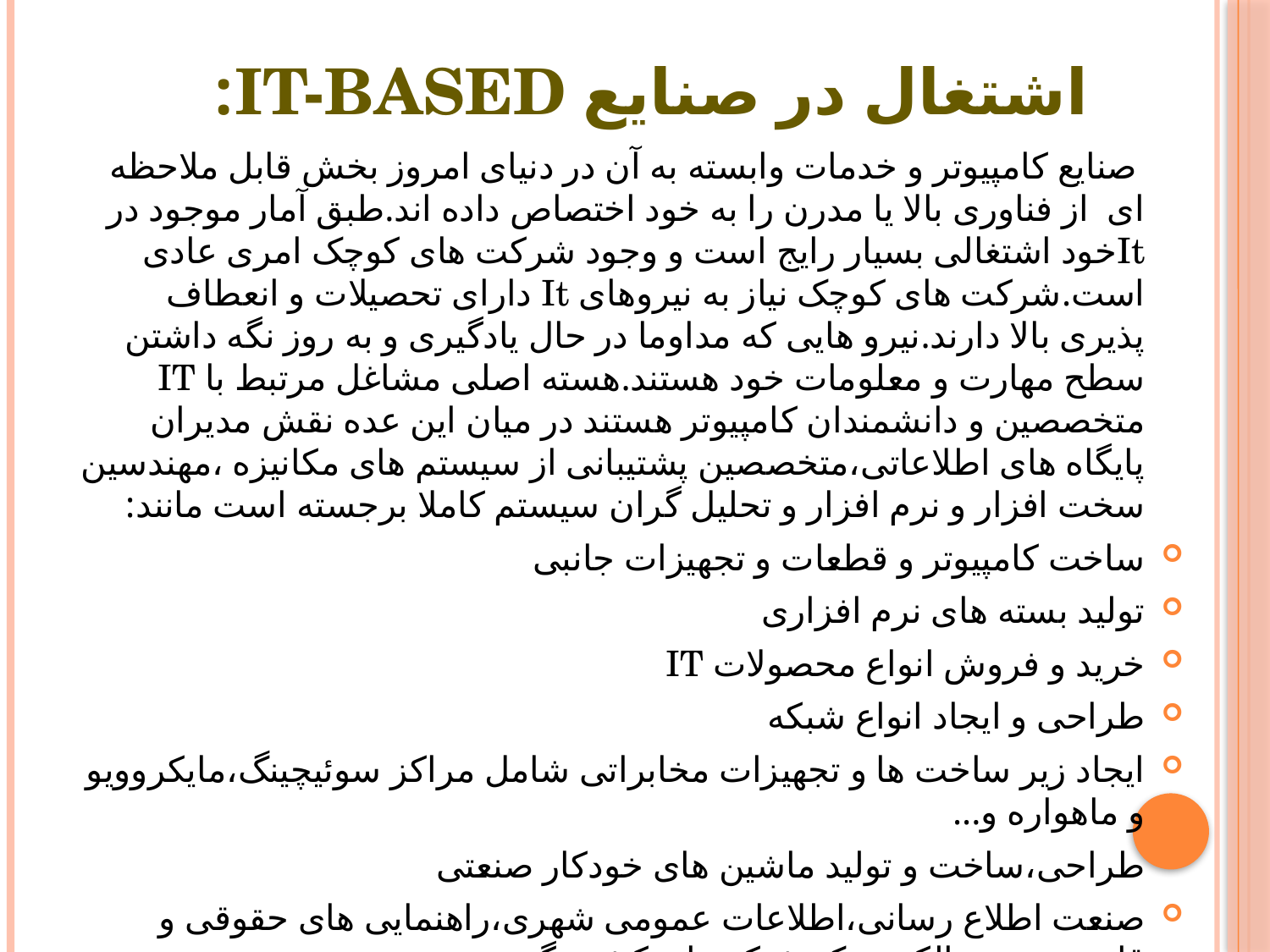

# اشتغال در صنایع IT-BASED:
     صنایع کامپیوتر و خدمات وابسته به آن در دنیای امروز بخش قابل ملاحظه ای  از فناوری بالا یا مدرن را به خود اختصاص داده اند.طبق آمار موجود در Itخود اشتغالی بسیار رایج است و وجود شرکت های کوچک امری عادی است.شرکت های کوچک نیاز به نیروهای It دارای تحصیلات و انعطاف پذیری بالا دارند.نیرو هایی که مداوما در حال یادگیری و به روز نگه داشتن سطح مهارت و معلومات خود هستند.هسته اصلی مشاغل مرتبط با IT متخصصین و دانشمندان کامپیوتر هستند در میان این عده نقش مدیران پایگاه های اطلاعاتی،متخصصین پشتیبانی از سیستم های مکانیزه ،مهندسین سخت افزار و نرم افزار و تحلیل گران سیستم کاملا برجسته است مانند:
ساخت کامپیوتر و قطعات و تجهیزات جانبی
تولید بسته های نرم افزاری
خرید و فروش انواع محصولات IT
طراحی و ایجاد انواع شبکه
ایجاد زیر ساخت ها و تجهیزات مخابراتی شامل مراکز سوئیچینگ،مایکروویو و ماهواره و...
طراحی،ساخت و تولید ماشین های خودکار صنعتی
صنعت اطلاع رسانی،اطلاعات عمومی شهری،راهنمایی های حقوقی و قانونی،پست الکترونیک،شبکه های کشور گستر